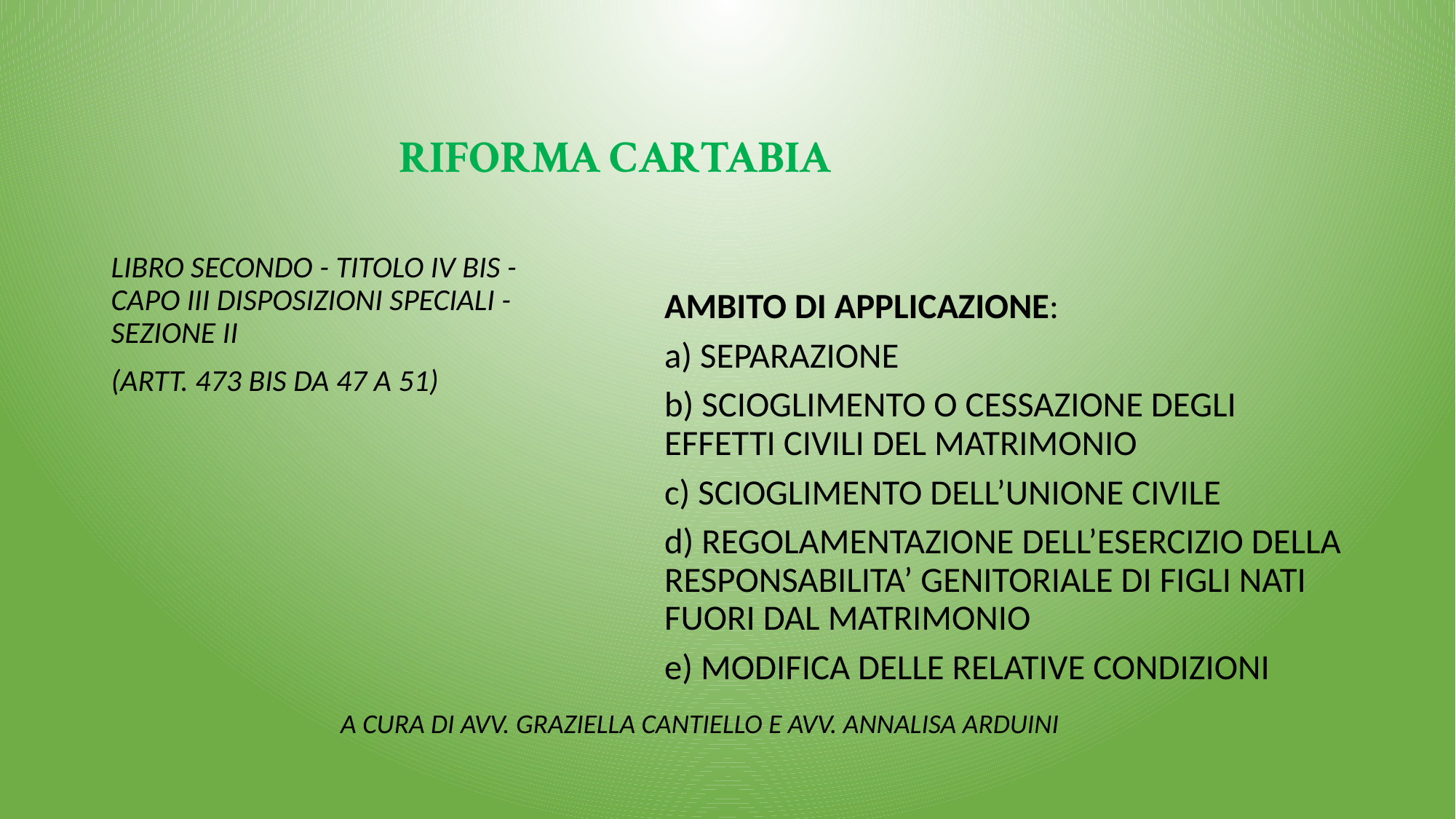

# RIFORMA CARTABIA

AMBITO DI APPLICAZIONE:
a) SEPARAZIONE
b) SCIOGLIMENTO O CESSAZIONE DEGLI EFFETTI CIVILI DEL MATRIMONIO
c) SCIOGLIMENTO DELL’UNIONE CIVILE
d) REGOLAMENTAZIONE DELL’ESERCIZIO DELLA RESPONSABILITA’ GENITORIALE DI FIGLI NATI FUORI DAL MATRIMONIO
e) MODIFICA DELLE RELATIVE CONDIZIONI

LIBRO SECONDO - TITOLO IV BIS - CAPO III DISPOSIZIONI SPECIALI -SEZIONE II
(ARTT. 473 BIS DA 47 A 51)
A CURA DI AVV. GRAZIELLA CANTIELLO E AVV. ANNALISA ARDUINI